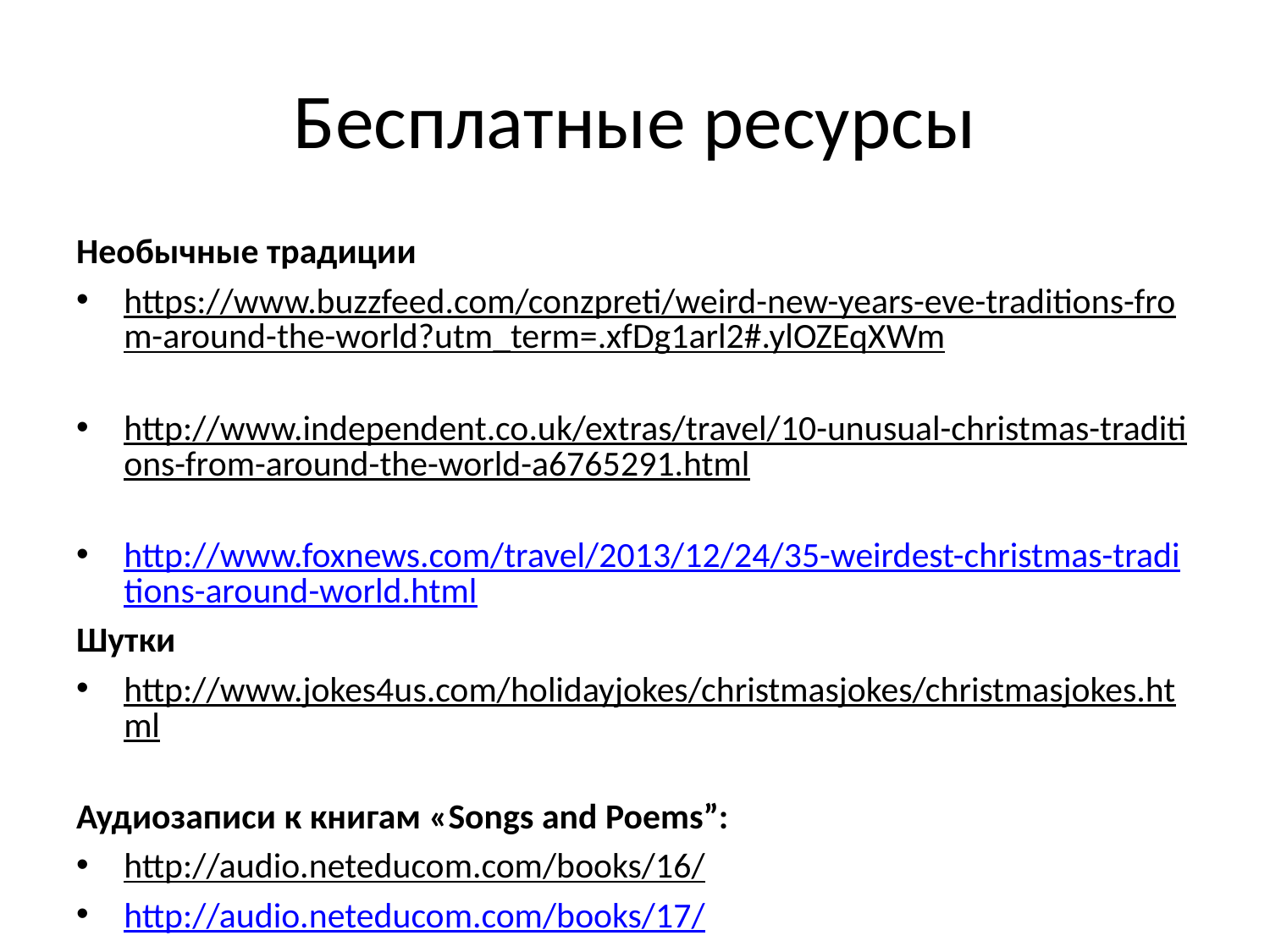

# Бесплатные ресурсы
Необычные традиции
https://www.buzzfeed.com/conzpreti/weird-new-years-eve-traditions-from-around-the-world?utm_term=.xfDg1arl2#.ylOZEqXWm
http://www.independent.co.uk/extras/travel/10-unusual-christmas-traditions-from-around-the-world-a6765291.html
http://www.foxnews.com/travel/2013/12/24/35-weirdest-christmas-traditions-around-world.html
Шутки
http://www.jokes4us.com/holidayjokes/christmasjokes/christmasjokes.html
Аудиозаписи к книгам «Songs and Poems”:
http://audio.neteducom.com/books/16/
http://audio.neteducom.com/books/17/